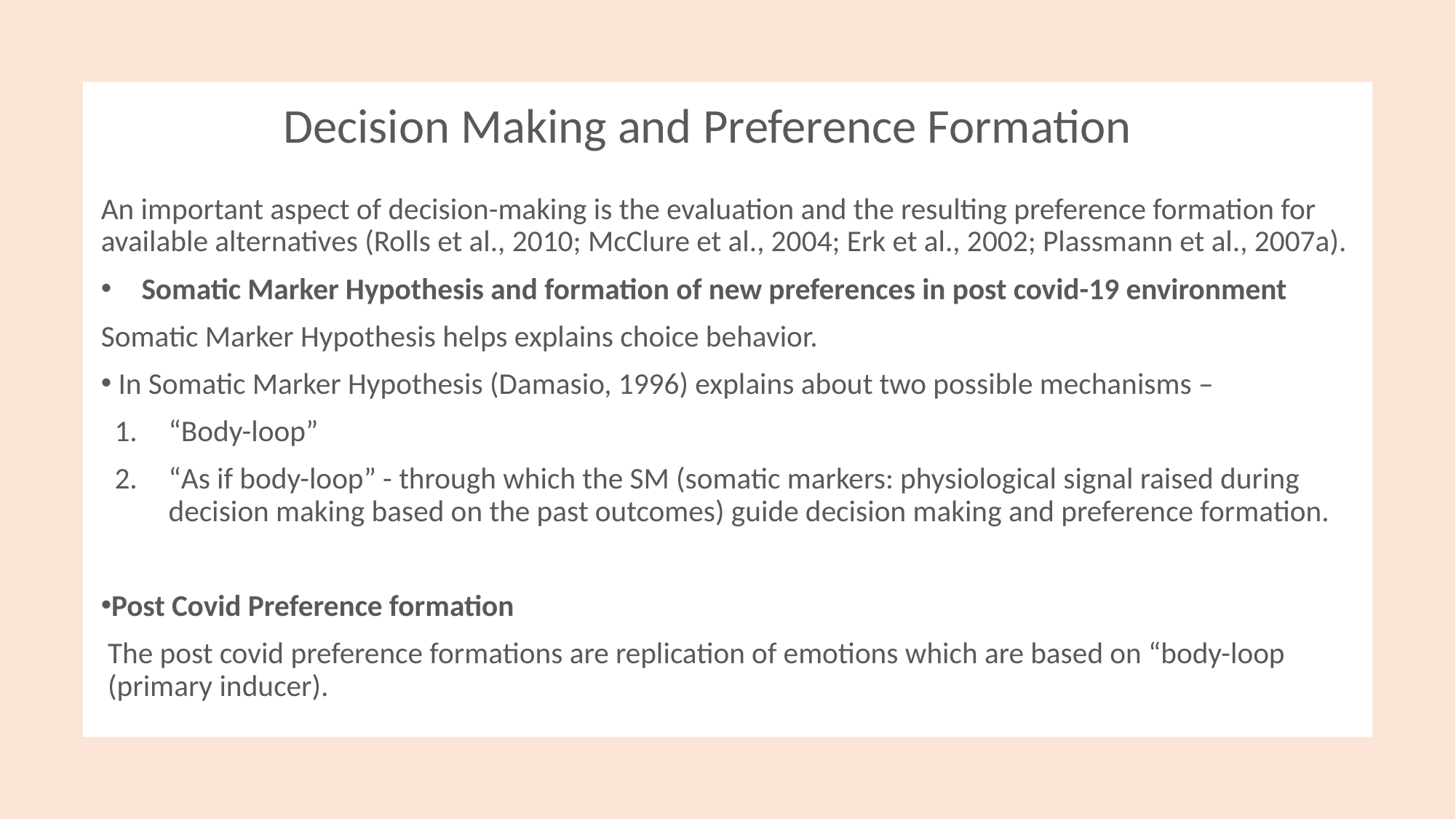

# Decision Making and Preference Formation

An important aspect of decision-making is the evaluation and the resulting preference formation for available alternatives (Rolls et al., 2010; McClure et al., 2004; Erk et al., 2002; Plassmann et al., 2007a).
Somatic Marker Hypothesis and formation of new preferences in post covid-19 environment
Somatic Marker Hypothesis helps explains choice behavior.
 In Somatic Marker Hypothesis (Damasio, 1996) explains about two possible mechanisms –
“Body-loop”
“As if body-loop” - through which the SM (somatic markers: physiological signal raised during decision making based on the past outcomes) guide decision making and preference formation.

Post Covid Preference formation
The post covid preference formations are replication of emotions which are based on “body-loop (primary inducer).